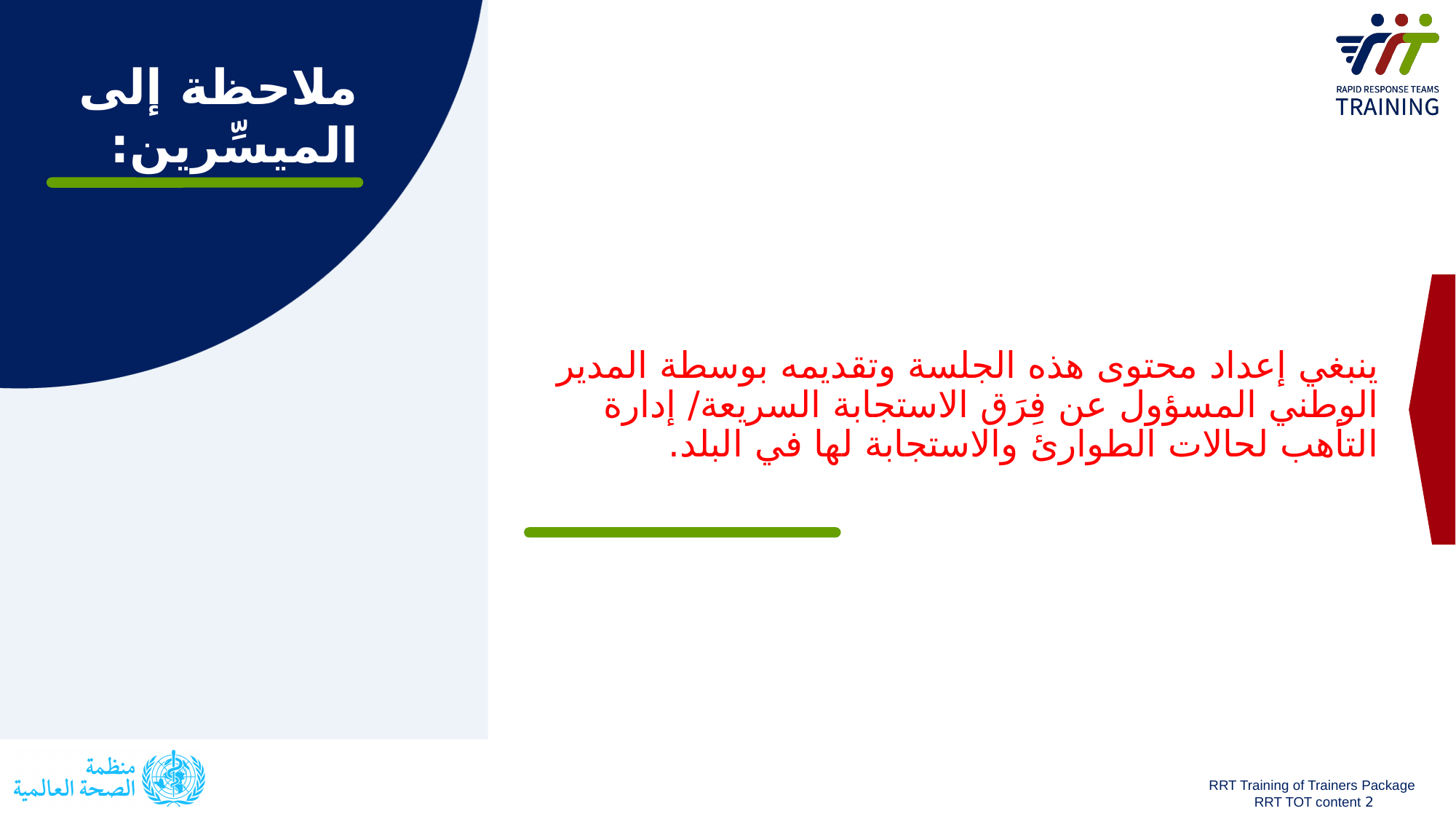

ملاحظة إلى
الميسِّرين:

ينبغي إعداد محتوى هذه الجلسة وتقديمه بوسطة المدير الوطني المسؤول عن فِرَق الاستجابة السريعة/ إدارة التأهب لحالات الطوارئ والاستجابة لها في البلد.